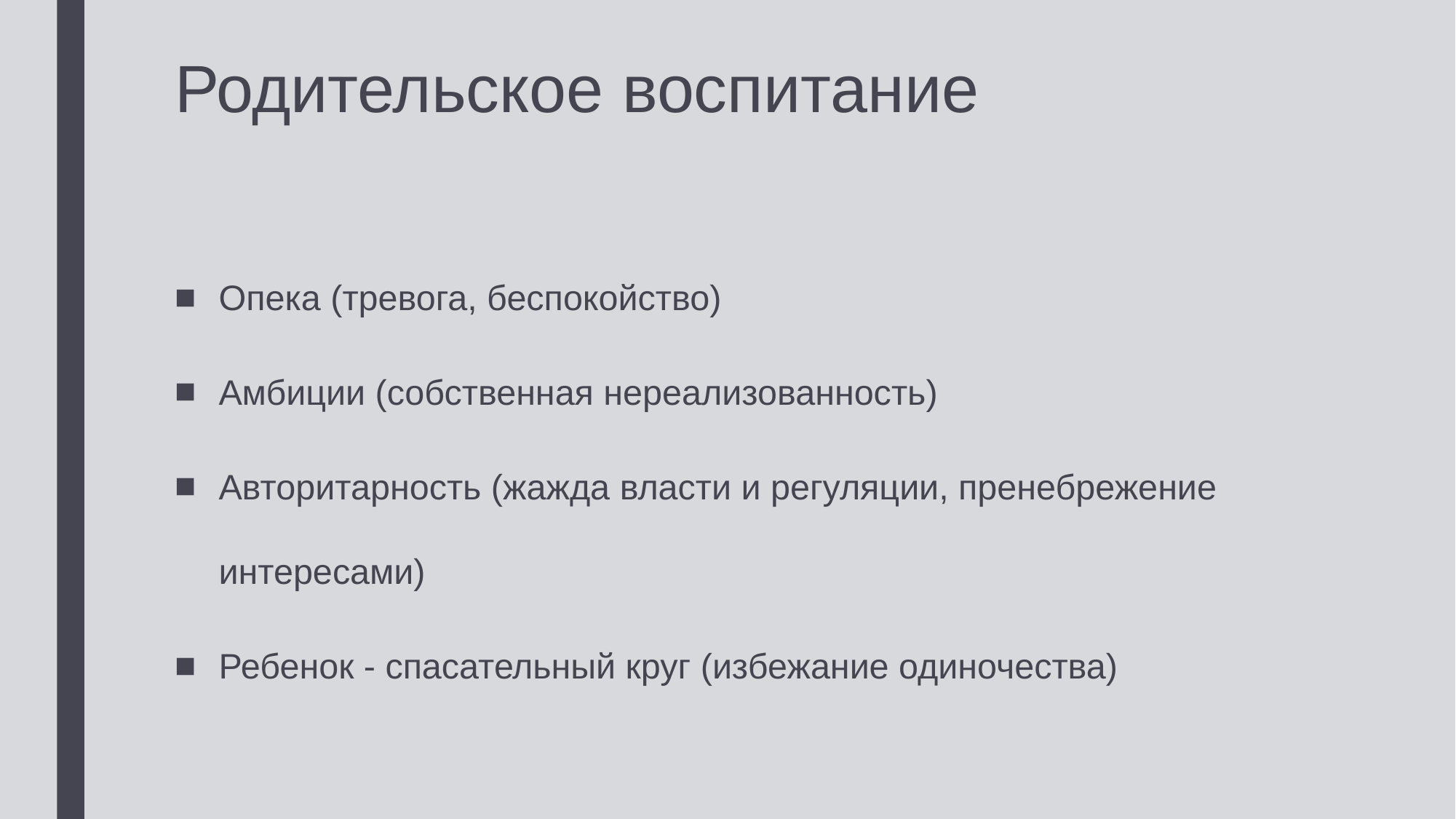

# Родительское воспитание
Опека (тревога, беспокойство)
Амбиции (собственная нереализованность)
Авторитарность (жажда власти и регуляции, пренебрежение интересами)
Ребенок - спасательный круг (избежание одиночества)